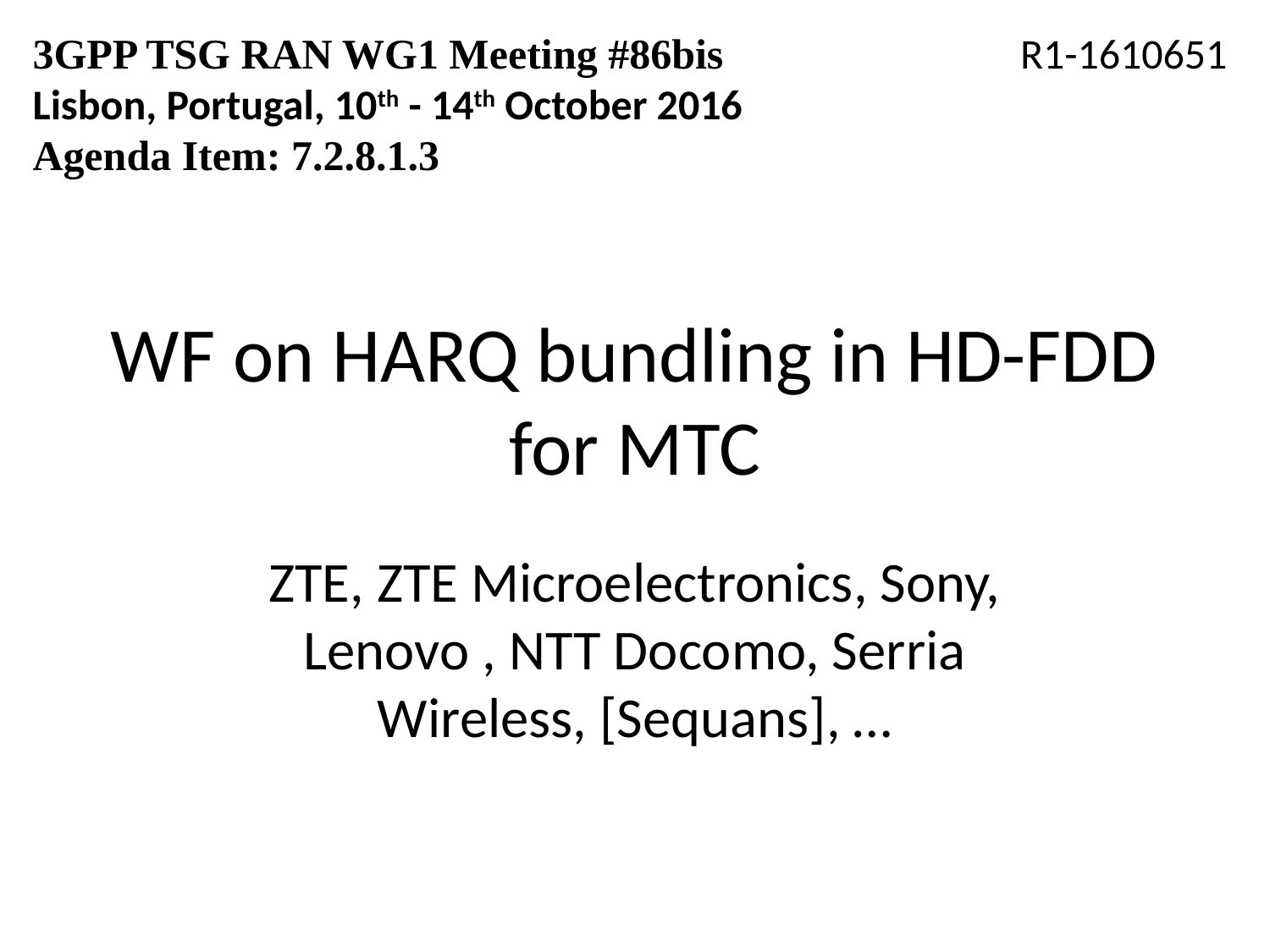

3GPP TSG RAN WG1 Meeting #86bis	                            R1-1610651
Lisbon, Portugal, 10th - 14th October 2016
Agenda Item: 7.2.8.1.3

# WF on HARQ bundling in HD-FDD for MTC
ZTE, ZTE Microelectronics, Sony, Lenovo , NTT Docomo, Serria Wireless, [Sequans], …